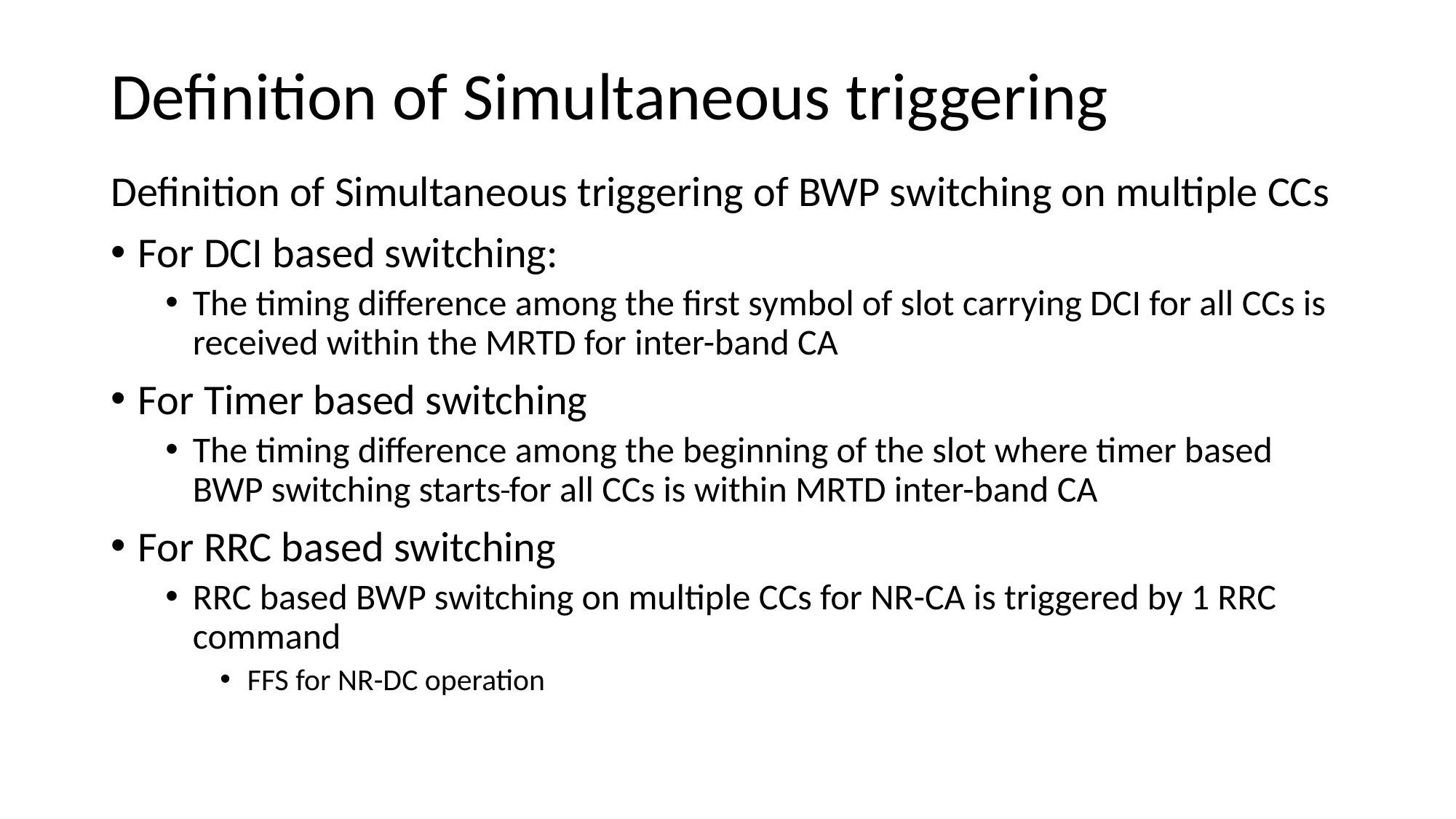

# Definition of Simultaneous triggering
Definition of Simultaneous triggering of BWP switching on multiple CCs
For DCI based switching:
The timing difference among the first symbol of slot carrying DCI for all CCs is received within the MRTD for inter-band CA
For Timer based switching
The timing difference among the beginning of the slot where timer based BWP switching starts for all CCs is within MRTD inter-band CA
For RRC based switching
RRC based BWP switching on multiple CCs for NR-CA is triggered by 1 RRC command
FFS for NR-DC operation